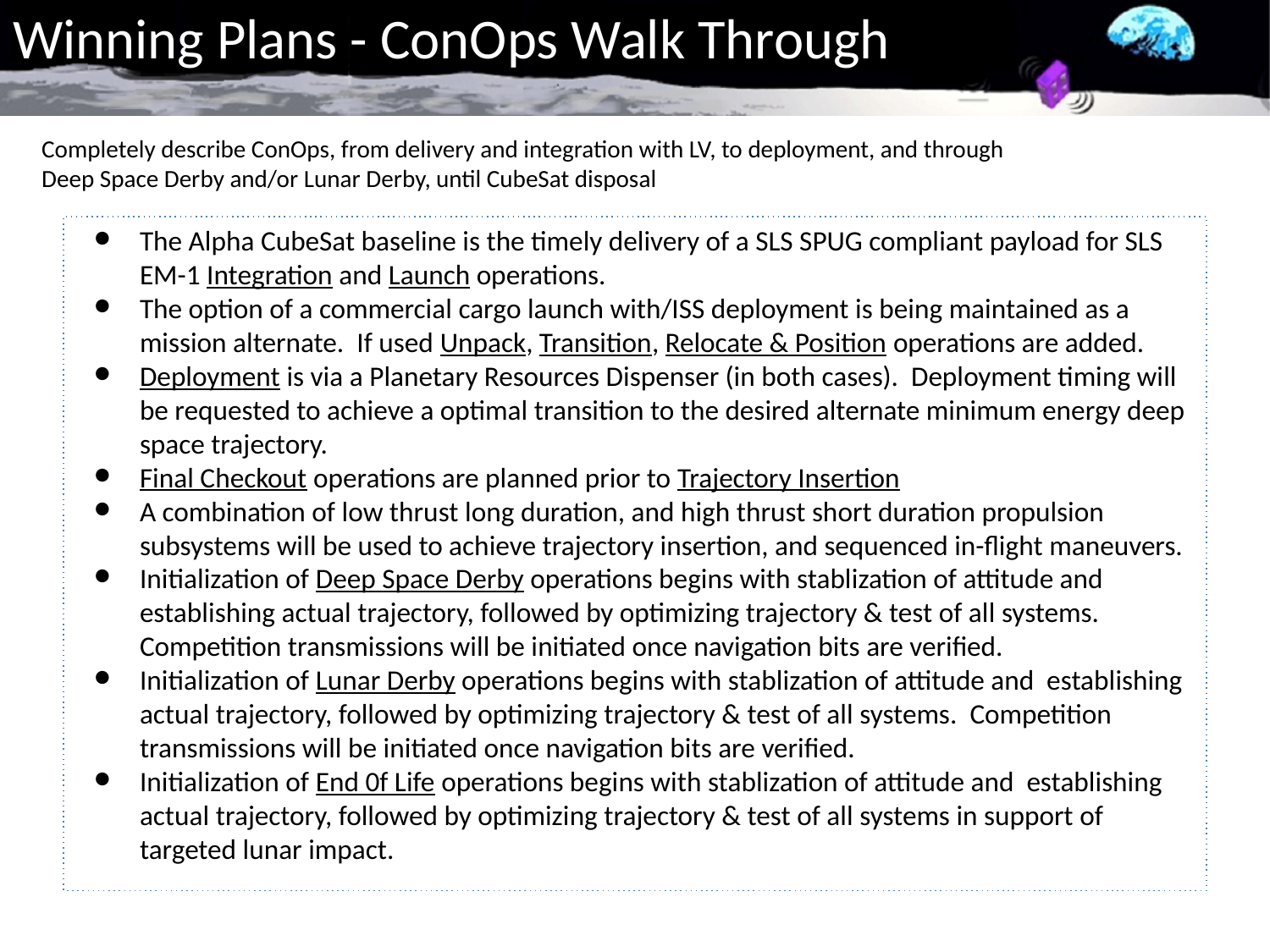

# Winning Plans - ConOps Walk Through
Completely describe ConOps, from delivery and integration with LV, to deployment, and through Deep Space Derby and/or Lunar Derby, until CubeSat disposal
The Alpha CubeSat baseline is the timely delivery of a SLS SPUG compliant payload for SLS EM-1 Integration and Launch operations.
The option of a commercial cargo launch with/ISS deployment is being maintained as a mission alternate.  If used Unpack, Transition, Relocate & Position operations are added.
Deployment is via a Planetary Resources Dispenser (in both cases).  Deployment timing will be requested to achieve a optimal transition to the desired alternate minimum energy deep space trajectory.
Final Checkout operations are planned prior to Trajectory Insertion
A combination of low thrust long duration, and high thrust short duration propulsion subsystems will be used to achieve trajectory insertion, and sequenced in-flight maneuvers.
Initialization of Deep Space Derby operations begins with stablization of attitude and  establishing actual trajectory, followed by optimizing trajectory & test of all systems.  Competition transmissions will be initiated once navigation bits are verified.
Initialization of Lunar Derby operations begins with stablization of attitude and  establishing actual trajectory, followed by optimizing trajectory & test of all systems.  Competition transmissions will be initiated once navigation bits are verified.
Initialization of End 0f Life operations begins with stablization of attitude and  establishing actual trajectory, followed by optimizing trajectory & test of all systems in support of targeted lunar impact.